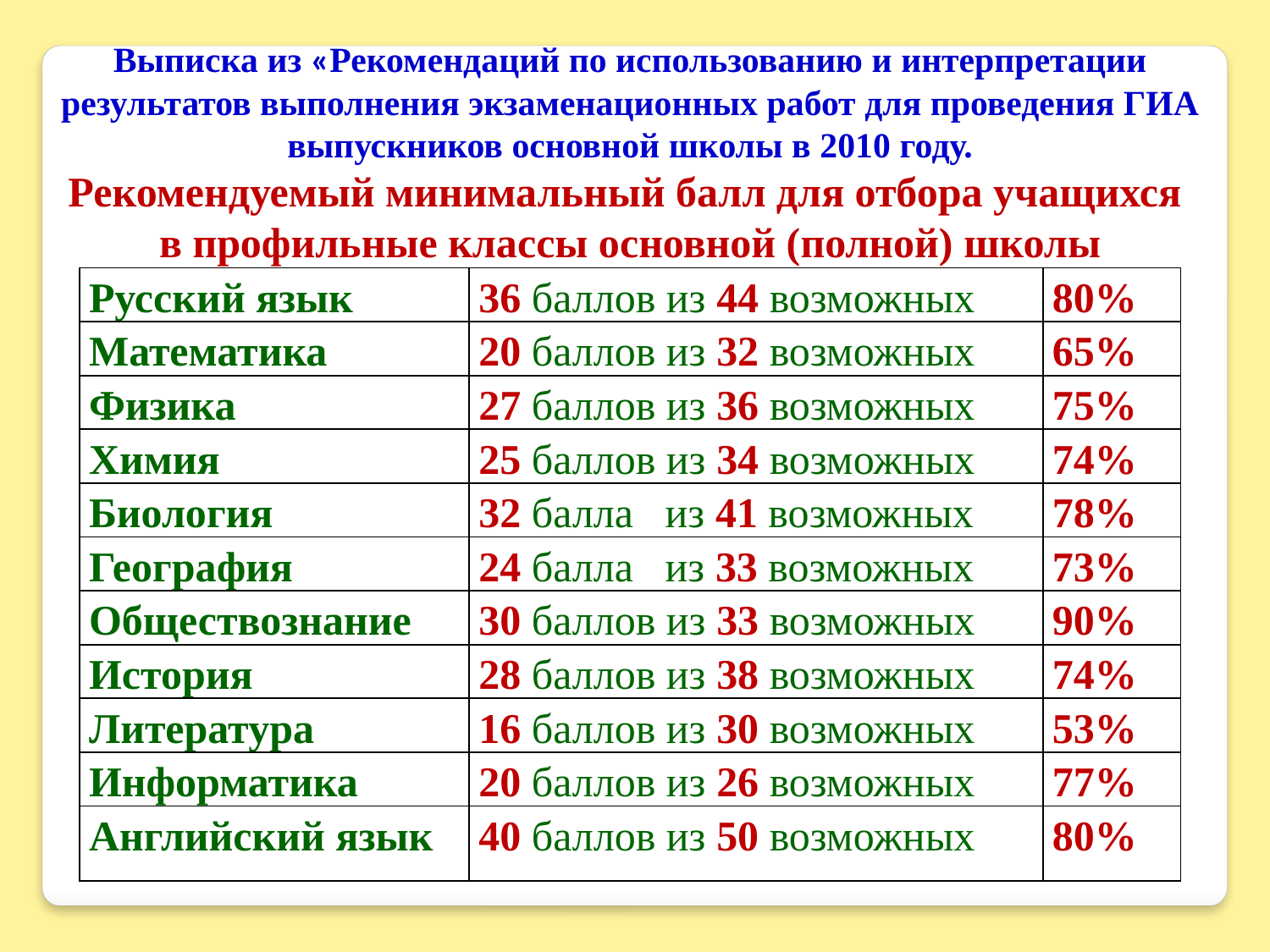

Выписка из «Рекомендаций по использованию и интерпретации результатов выполнения экзаменационных работ для проведения ГИА выпускников основной школы в 2010 году.
Рекомендуемый минимальный балл для отбора учащихся
в профильные классы основной (полной) школы

| Русский язык | 36 баллов из 44 возможных | 80% |
| --- | --- | --- |
| Математика | 20 баллов из 32 возможных | 65% |
| Физика | 27 баллов из 36 возможных | 75% |
| Химия | 25 баллов из 34 возможных | 74% |
| Биология | 32 балла из 41 возможных | 78% |
| География | 24 балла из 33 возможных | 73% |
| Обществознание | 30 баллов из 33 возможных | 90% |
| История | 28 баллов из 38 возможных | 74% |
| Литература | 16 баллов из 30 возможных | 53% |
| Информатика | 20 баллов из 26 возможных | 77% |
| Английский язык | 40 баллов из 50 возможных | 80% |